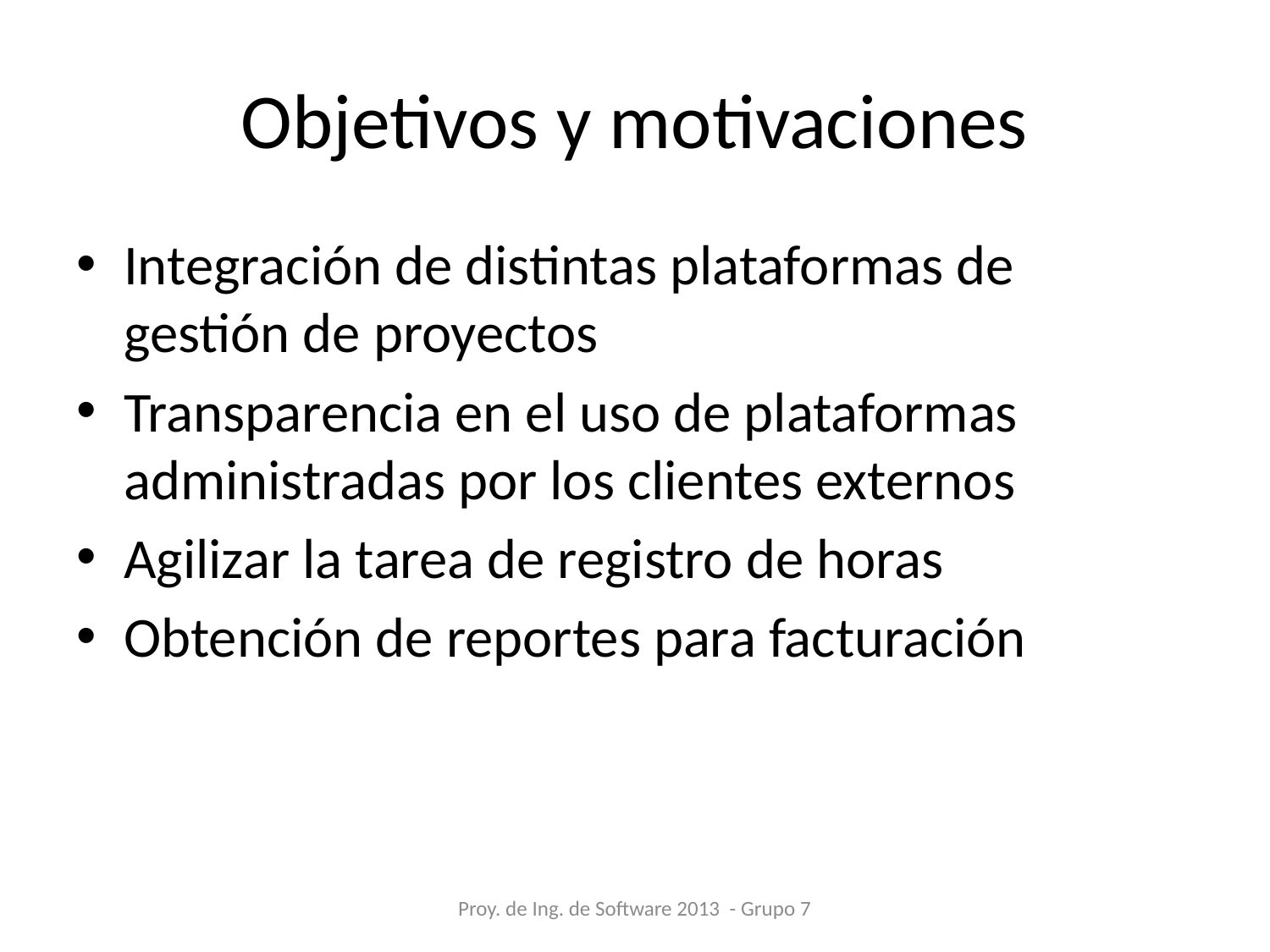

# Objetivos y motivaciones
Integración de distintas plataformas de gestión de proyectos
Transparencia en el uso de plataformas administradas por los clientes externos
Agilizar la tarea de registro de horas
Obtención de reportes para facturación
Proy. de Ing. de Software 2013  - Grupo 7